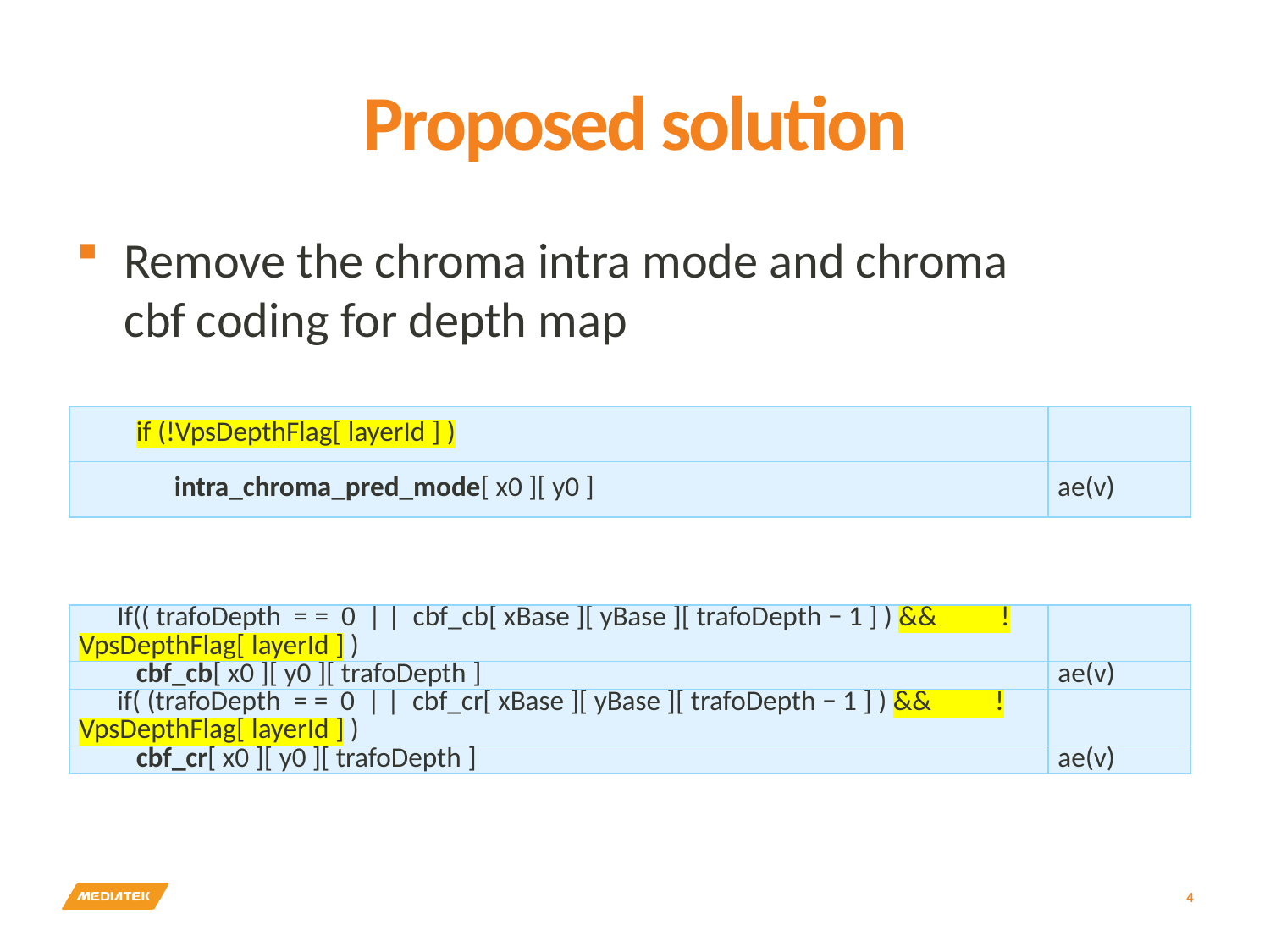

# Proposed solution
Remove the chroma intra mode and chroma cbf coding for depth map
| if (!VpsDepthFlag[ layerId ] ) |  |
| --- | --- |
| intra\_chroma\_pred\_mode[ x0 ][ y0 ] | ae(v) |
| If(( trafoDepth = = 0 | | cbf\_cb[ xBase ][ yBase ][ trafoDepth − 1 ] ) && !VpsDepthFlag[ layerId ] ) |  |
| --- | --- |
| cbf\_cb[ x0 ][ y0 ][ trafoDepth ] | ae(v) |
| if( (trafoDepth = = 0 | | cbf\_cr[ xBase ][ yBase ][ trafoDepth − 1 ] ) && !VpsDepthFlag[ layerId ] ) |  |
| cbf\_cr[ x0 ][ y0 ][ trafoDepth ] | ae(v) |
4